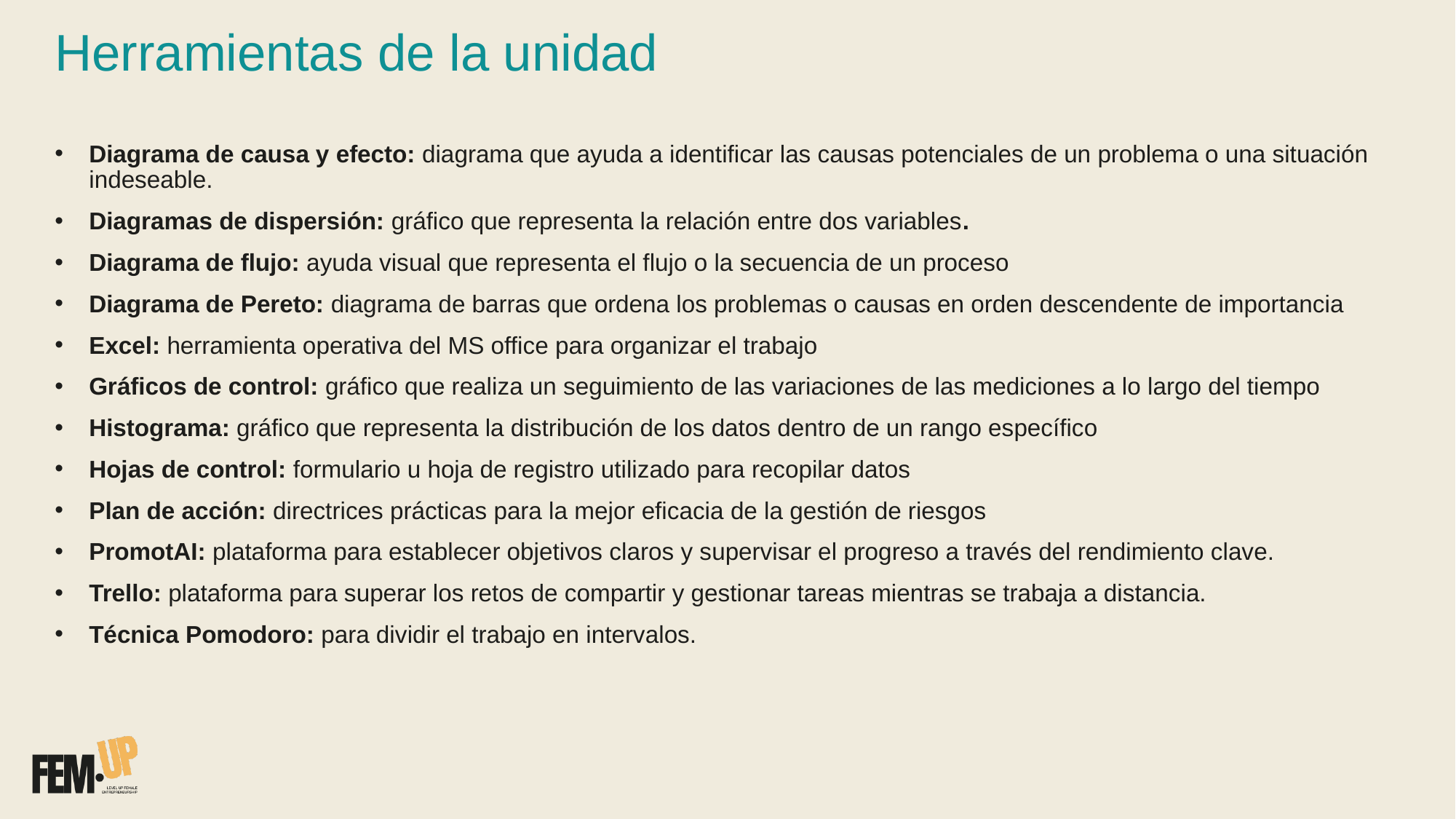

Herramientas de la unidad
Diagrama de causa y efecto: diagrama que ayuda a identificar las causas potenciales de un problema o una situación indeseable.
Diagramas de dispersión: gráfico que representa la relación entre dos variables.
Diagrama de flujo: ayuda visual que representa el flujo o la secuencia de un proceso
Diagrama de Pereto: diagrama de barras que ordena los problemas o causas en orden descendente de importancia
Excel: herramienta operativa del MS office para organizar el trabajo
Gráficos de control: gráfico que realiza un seguimiento de las variaciones de las mediciones a lo largo del tiempo
Histograma: gráfico que representa la distribución de los datos dentro de un rango específico
Hojas de control: formulario u hoja de registro utilizado para recopilar datos
Plan de acción: directrices prácticas para la mejor eficacia de la gestión de riesgos
PromotAI: plataforma para establecer objetivos claros y supervisar el progreso a través del rendimiento clave.
Trello: plataforma para superar los retos de compartir y gestionar tareas mientras se trabaja a distancia.
Técnica Pomodoro: para dividir el trabajo en intervalos.